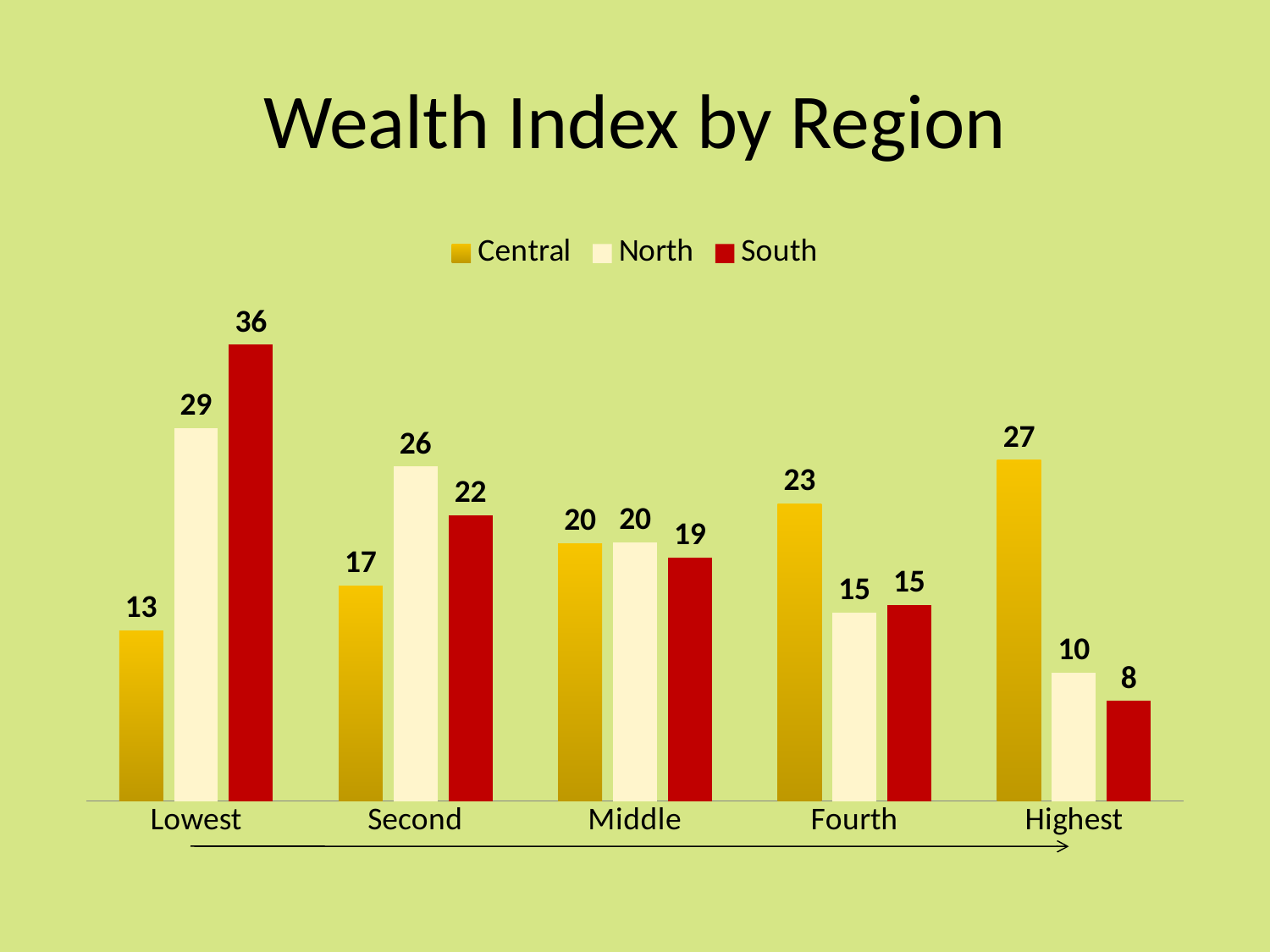

# Wealth Index by Region

### Chart

| Category | Central | North | South |
|---|---|---|---|
| Lowest | 13.3 | 29.1 | 35.6 |
| Second | 16.8 | 26.1 | 22.3 |
| Middle | 20.1 | 20.2 | 19.0 |
| Fourth | 23.2 | 14.7 | 15.3 |
| Highest | 26.6 | 10.0 | 7.8 |